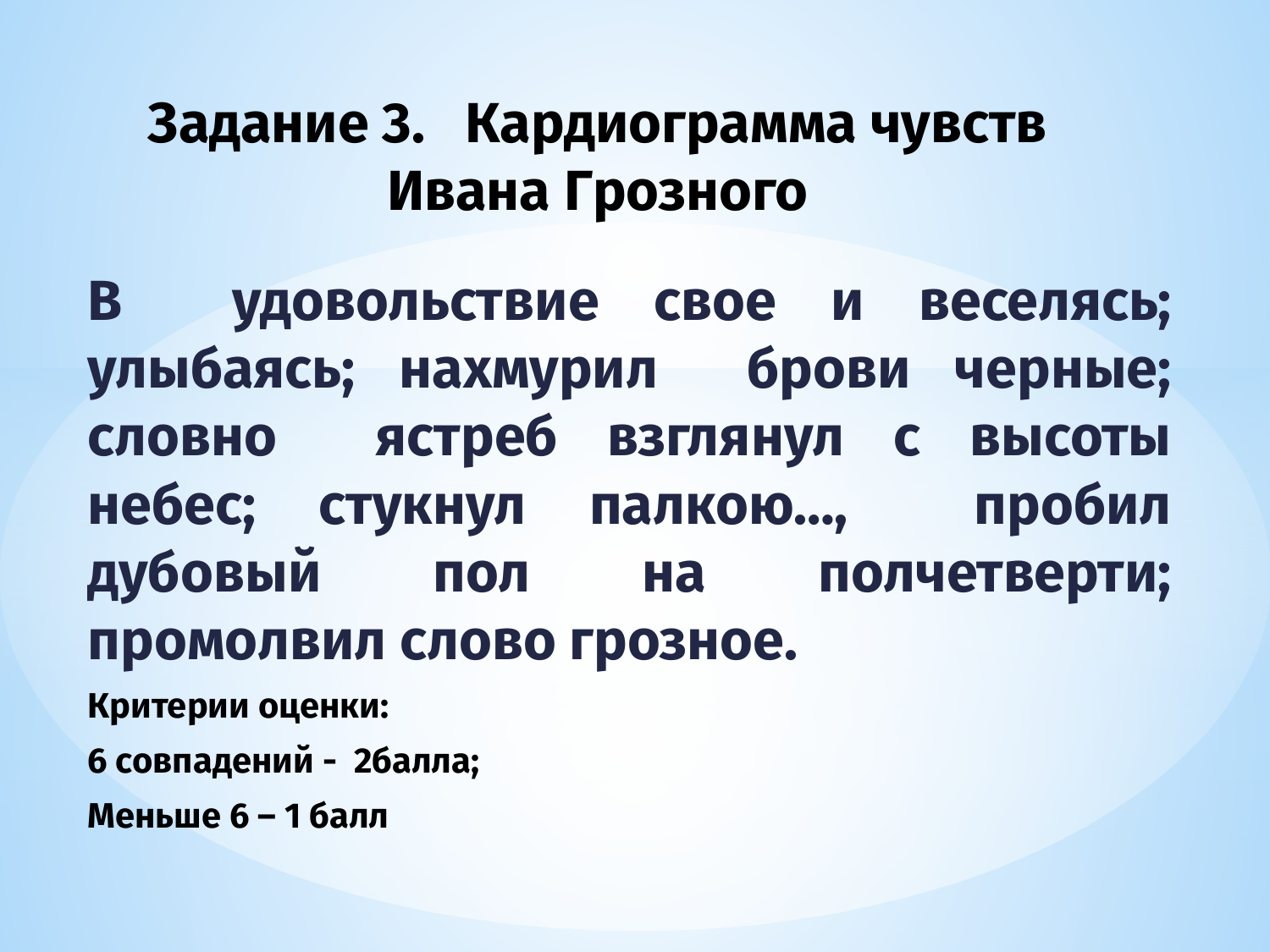

# Задание 3.   Кардиограмма чувств Ивана Грозного
В  удовольствие свое и веселясь; улыбаясь; нахмурил  брови черные; словно  ястреб взглянул с высоты небес; стукнул палкою…,  пробил дубовый пол на полчетверти; промолвил слово грозное.
Критерии оценки:
6 совпадений -  2балла;
Меньше 6 – 1 балл